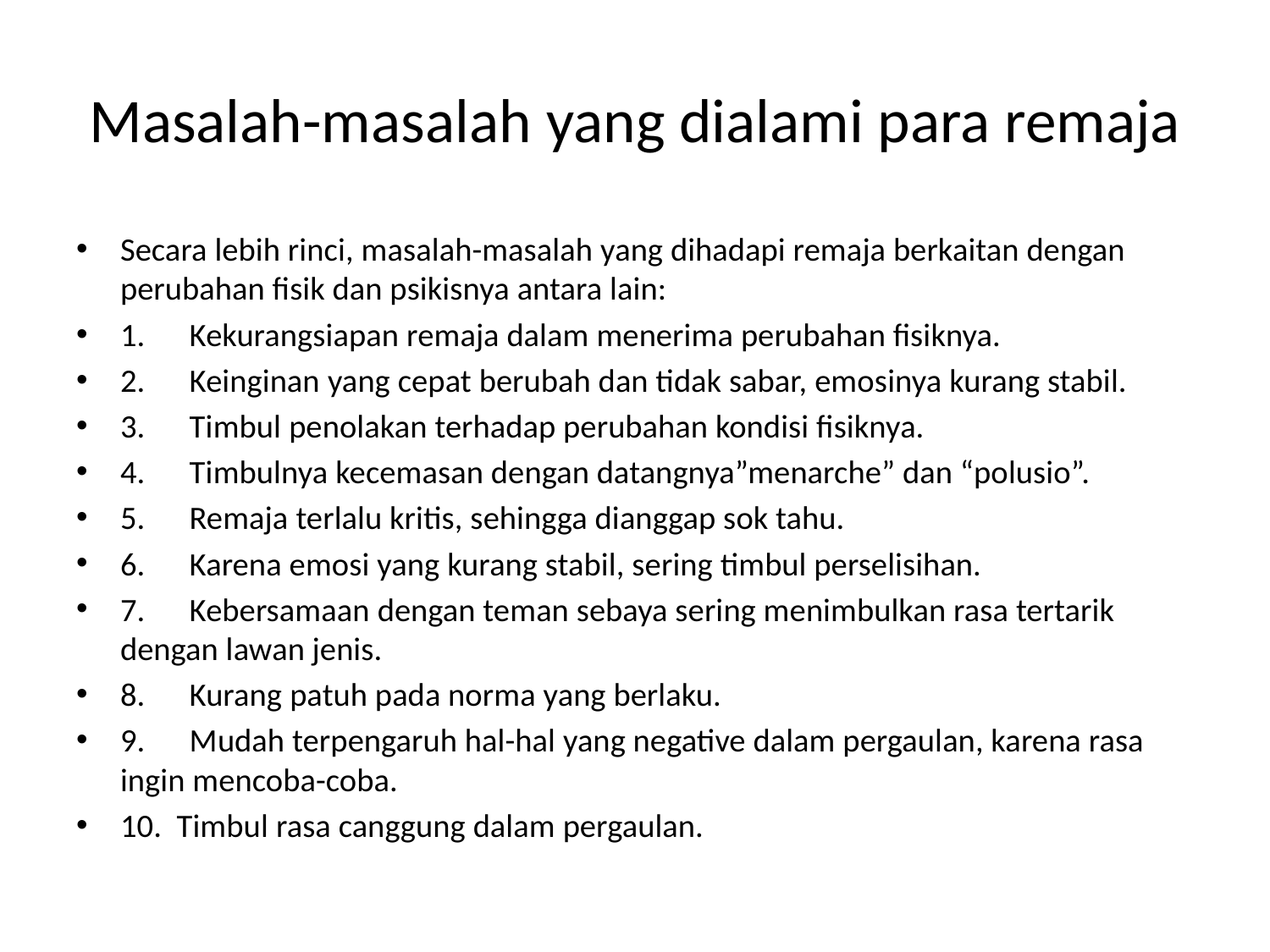

# Masalah-masalah yang dialami para remaja
Secara lebih rinci, masalah-masalah yang dihadapi remaja berkaitan dengan perubahan fisik dan psikisnya antara lain:
1.      Kekurangsiapan remaja dalam menerima perubahan fisiknya.
2.      Keinginan yang cepat berubah dan tidak sabar, emosinya kurang stabil.
3.      Timbul penolakan terhadap perubahan kondisi fisiknya.
4.      Timbulnya kecemasan dengan datangnya”menarche” dan “polusio”.
5.      Remaja terlalu kritis, sehingga dianggap sok tahu.
6.      Karena emosi yang kurang stabil, sering timbul perselisihan.
7.      Kebersamaan dengan teman sebaya sering menimbulkan rasa tertarik dengan lawan jenis.
8.      Kurang patuh pada norma yang berlaku.
9.      Mudah terpengaruh hal-hal yang negative dalam pergaulan, karena rasa ingin mencoba-coba.
10.  Timbul rasa canggung dalam pergaulan.